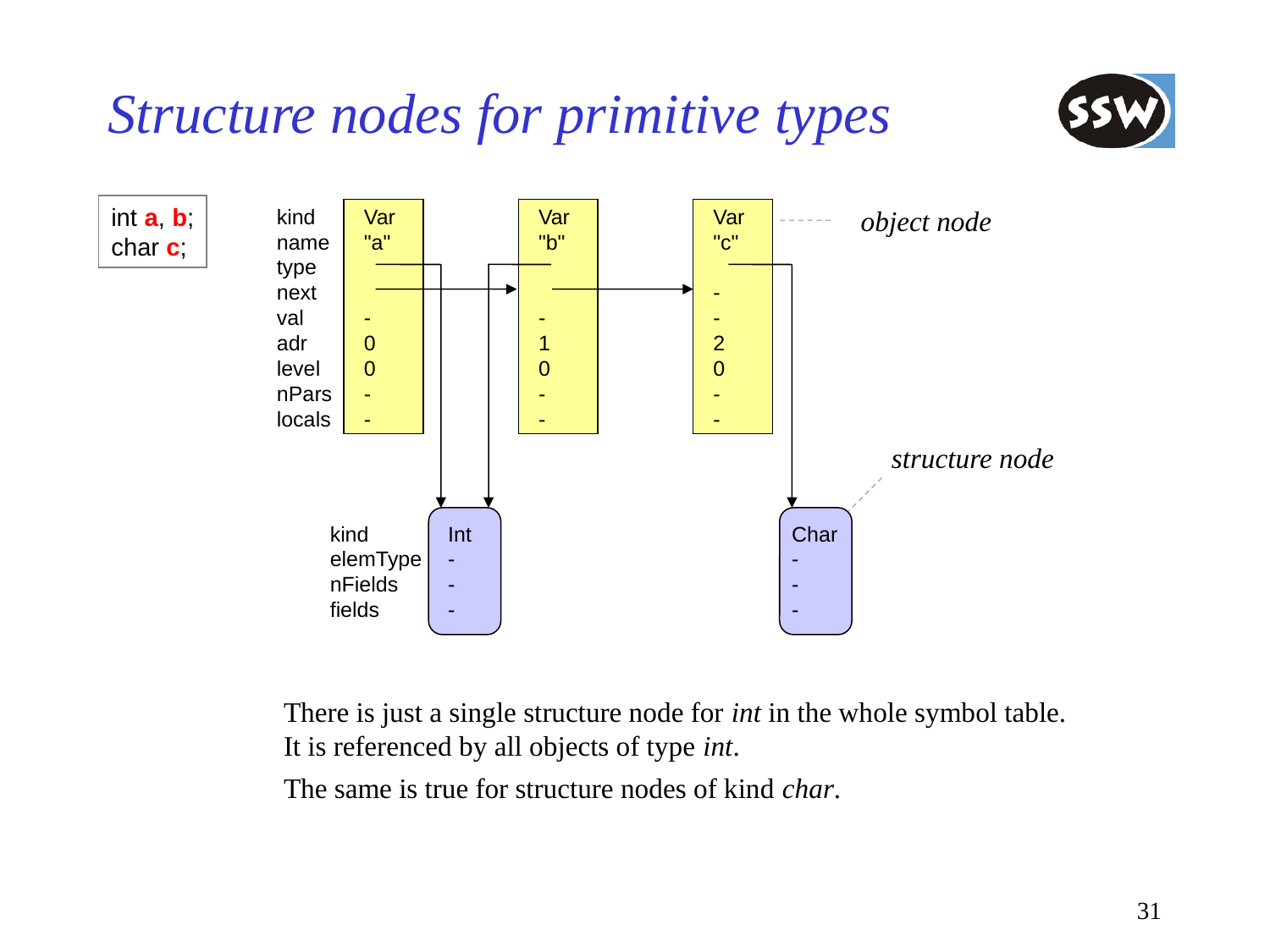

# Structure nodes for primitive types
int a, b;
char c;
kind
name
type
next
val
adr
level
nPars
locals
Var
"a"

-
0
0
-
-
Var
"b"

-
1
0
-
-
Var
"c"

-
-
2
0
-
-
object node

structure node

kind
elemType
nFields
fields
Int
-
-
-
Char
-
-
-
There is just a single structure node for int in the whole symbol table.
It is referenced by all objects of type int.
The same is true for structure nodes of kind char.
31